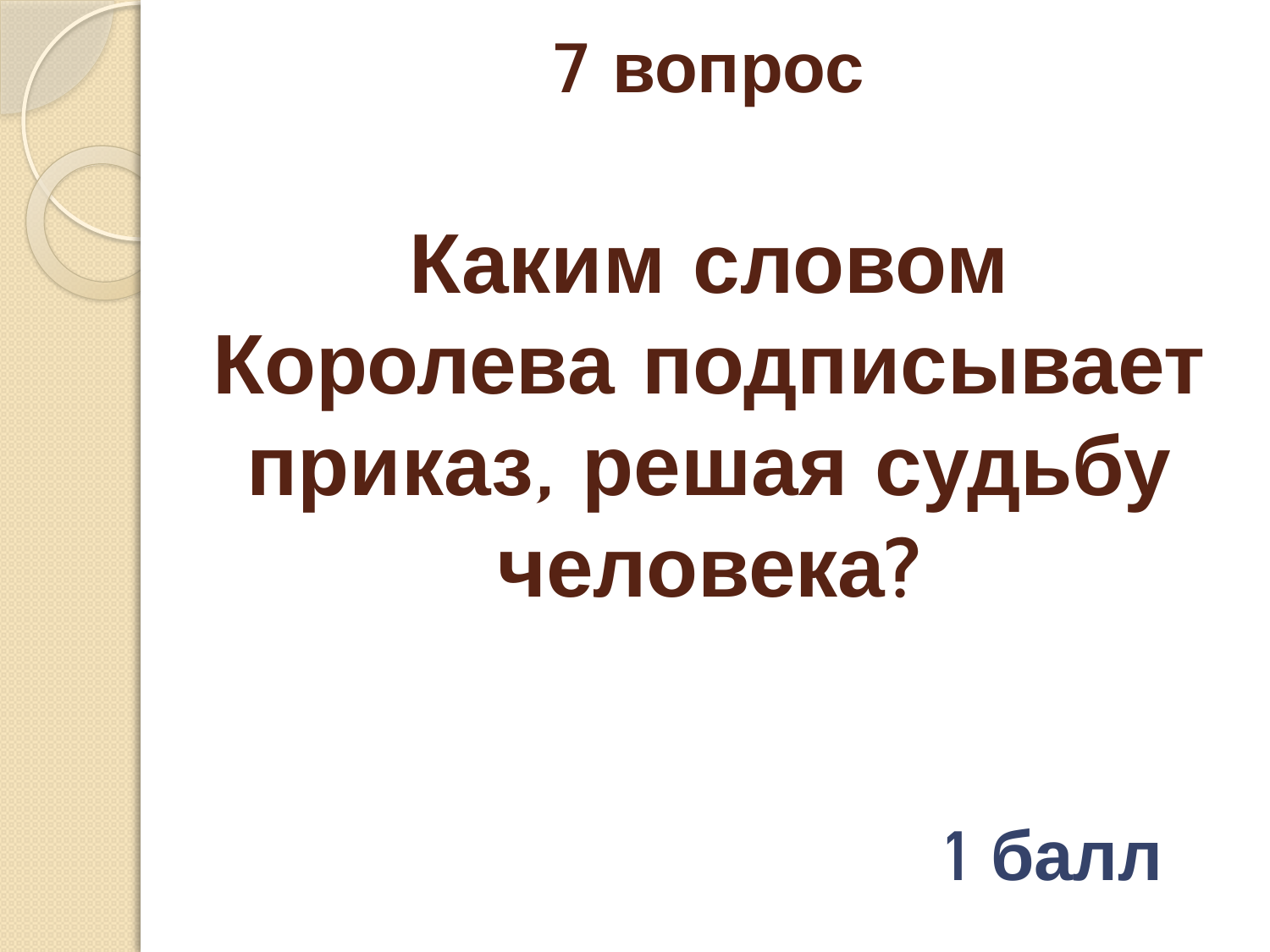

# 7 вопрос Каким словом Королева подписывает приказ, решая судьбу человека?
1 балл